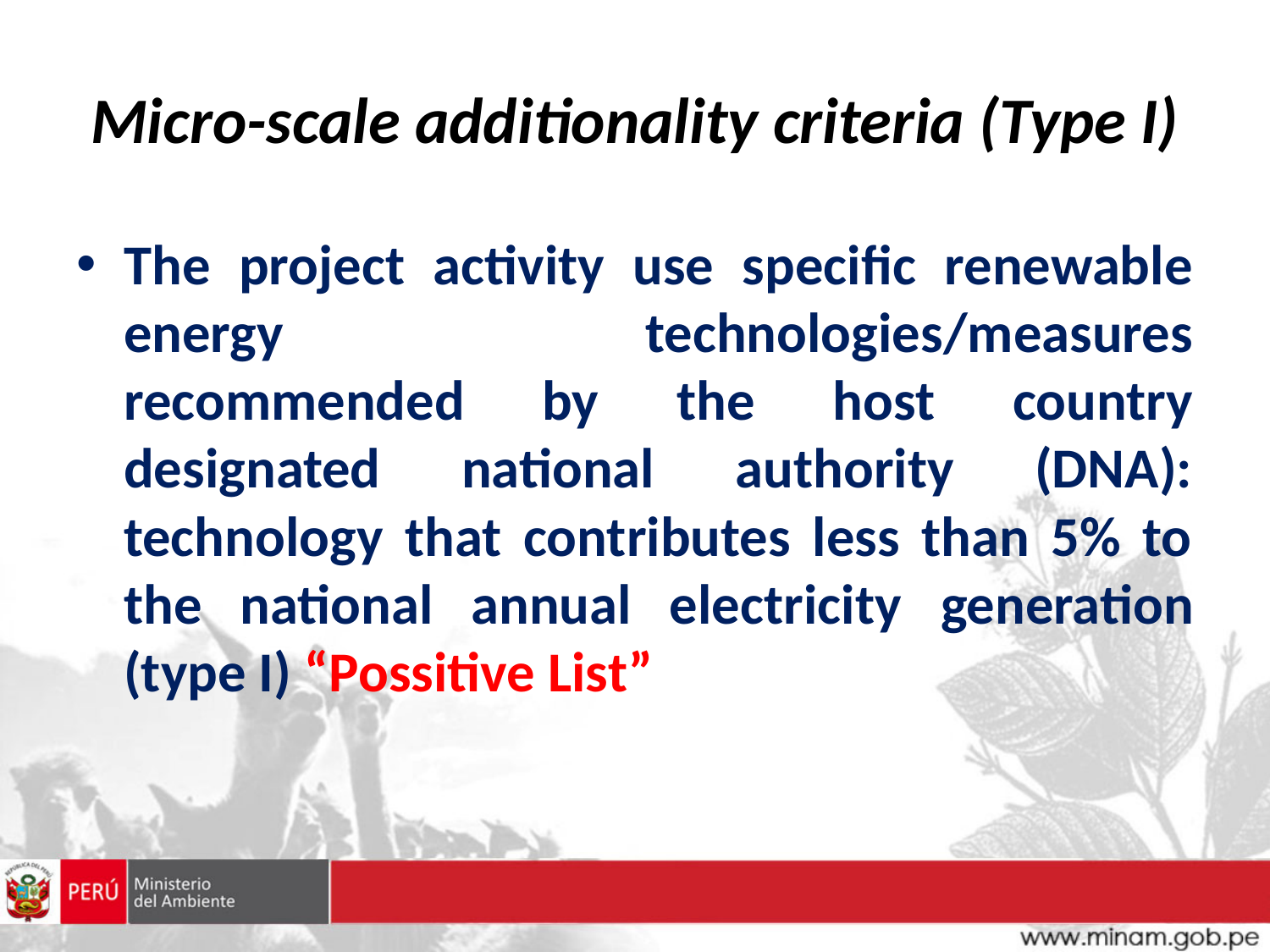

# Micro-scale additionality criteria (Type I)
The project activity use specific renewable energy technologies/measures recommended by the host country designated national authority (DNA): technology that contributes less than 5% to the national annual electricity generation (type I) “Possitive List”